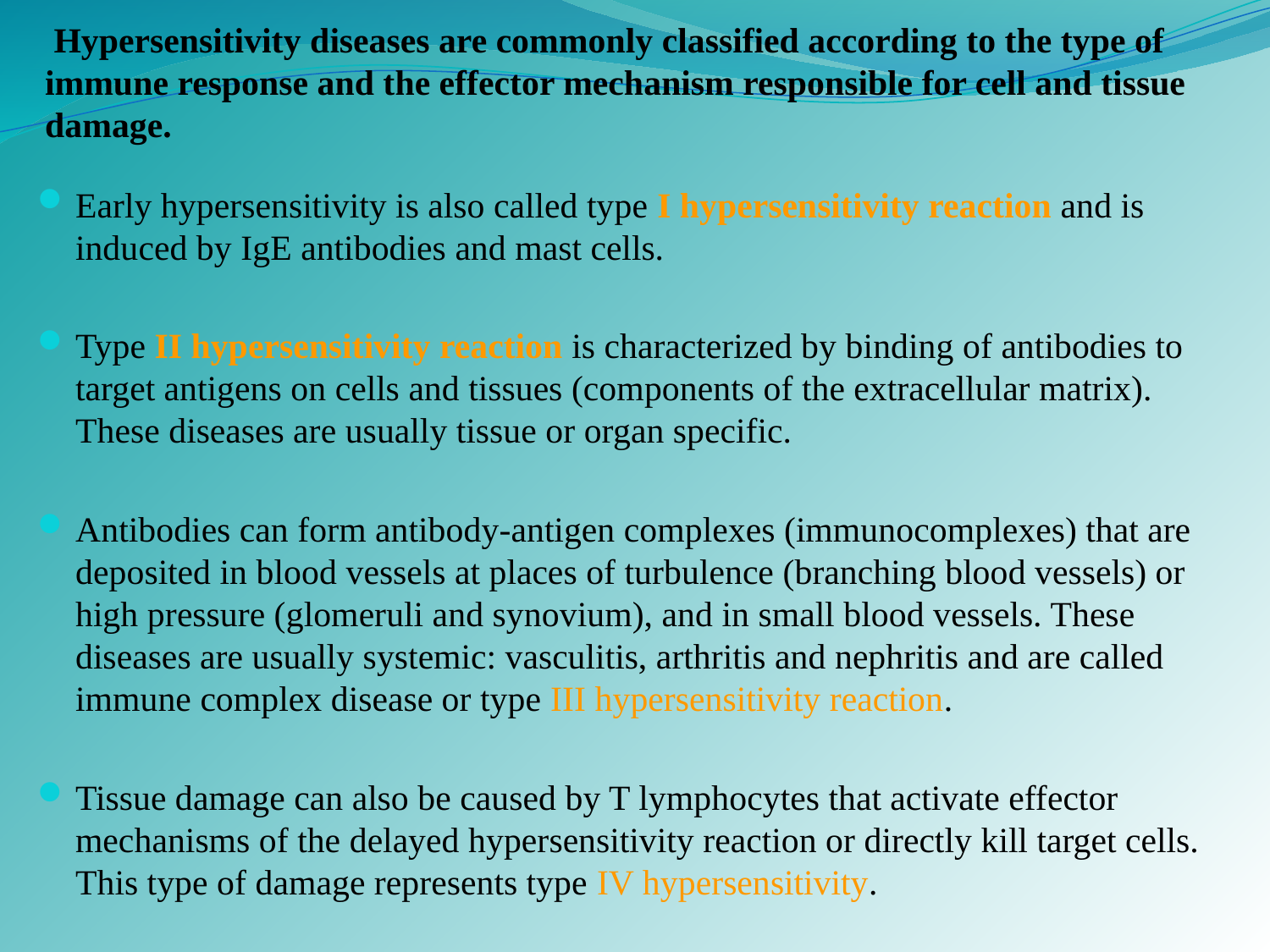

# Hypersensitivity diseases are commonly classified according to the type of immune response and the effector mechanism responsible for cell and tissue damage.
Early hypersensitivity is also called type I hypersensitivity reaction and is induced by IgE antibodies and mast cells.

Type II hypersensitivity reaction is characterized by binding of antibodies to target antigens on cells and tissues (components of the extracellular matrix). These diseases are usually tissue or organ specific.

Antibodies can form antibody-antigen complexes (immunocomplexes) that are deposited in blood vessels at places of turbulence (branching blood vessels) or high pressure (glomeruli and synovium), and in small blood vessels. These diseases are usually systemic: vasculitis, arthritis and nephritis and are called immune complex disease or type III hypersensitivity reaction.

Tissue damage can also be caused by T lymphocytes that activate effector mechanisms of the delayed hypersensitivity reaction or directly kill target cells. This type of damage represents type IV hypersensitivity.